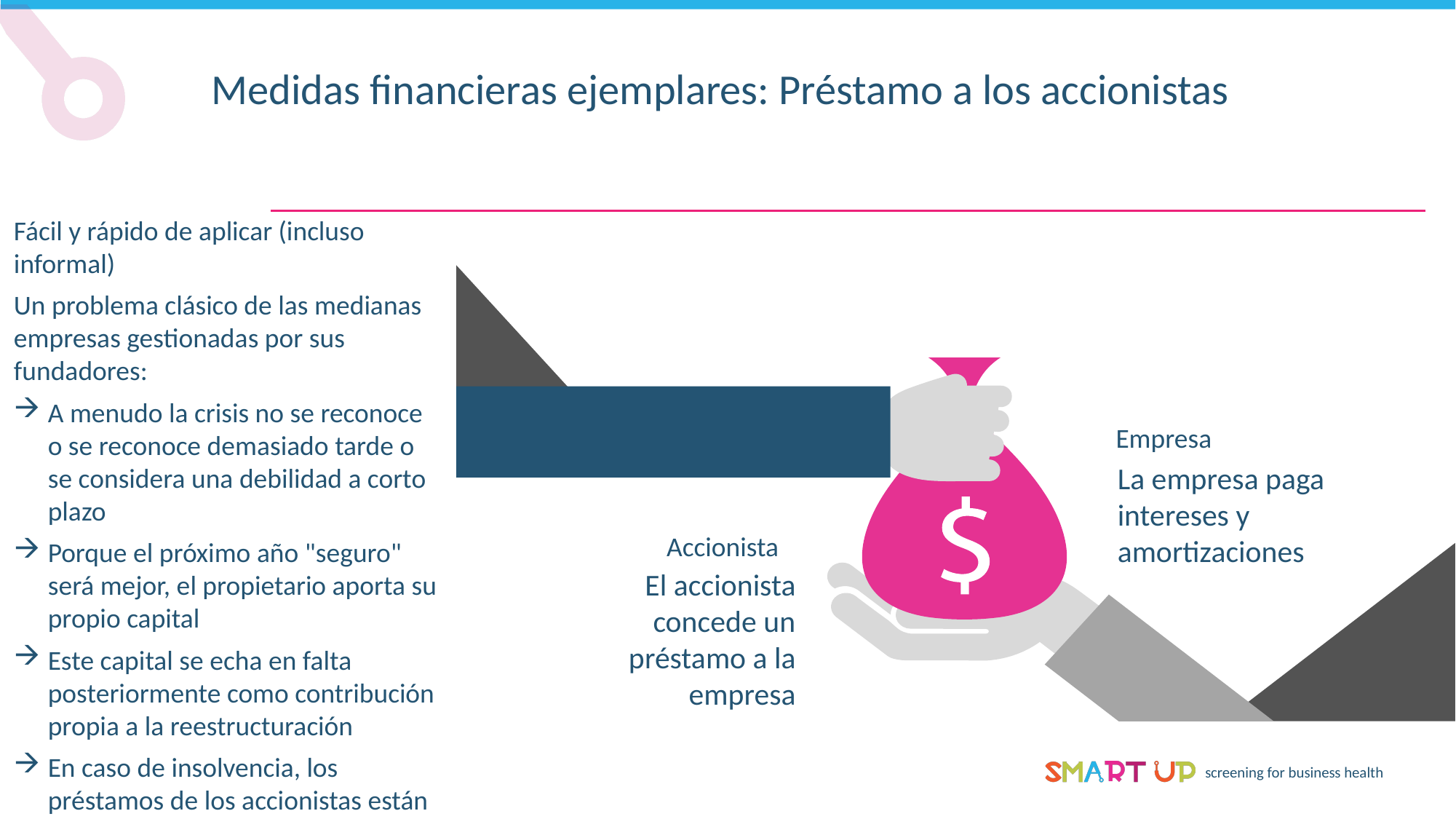

Medidas financieras ejemplares: Préstamo a los accionistas
Fácil y rápido de aplicar (incluso informal)
Un problema clásico de las medianas empresas gestionadas por sus fundadores:
A menudo la crisis no se reconoce o se reconoce demasiado tarde o se considera una debilidad a corto plazo
Porque el próximo año "seguro" será mejor, el propietario aporta su propio capital
Este capital se echa en falta posteriormente como contribución propia a la reestructuración
En caso de insolvencia, los préstamos de los accionistas están subordinados

Empresa
La empresa paga intereses y amortizaciones

Accionista

El accionista concede un préstamo a la empresa